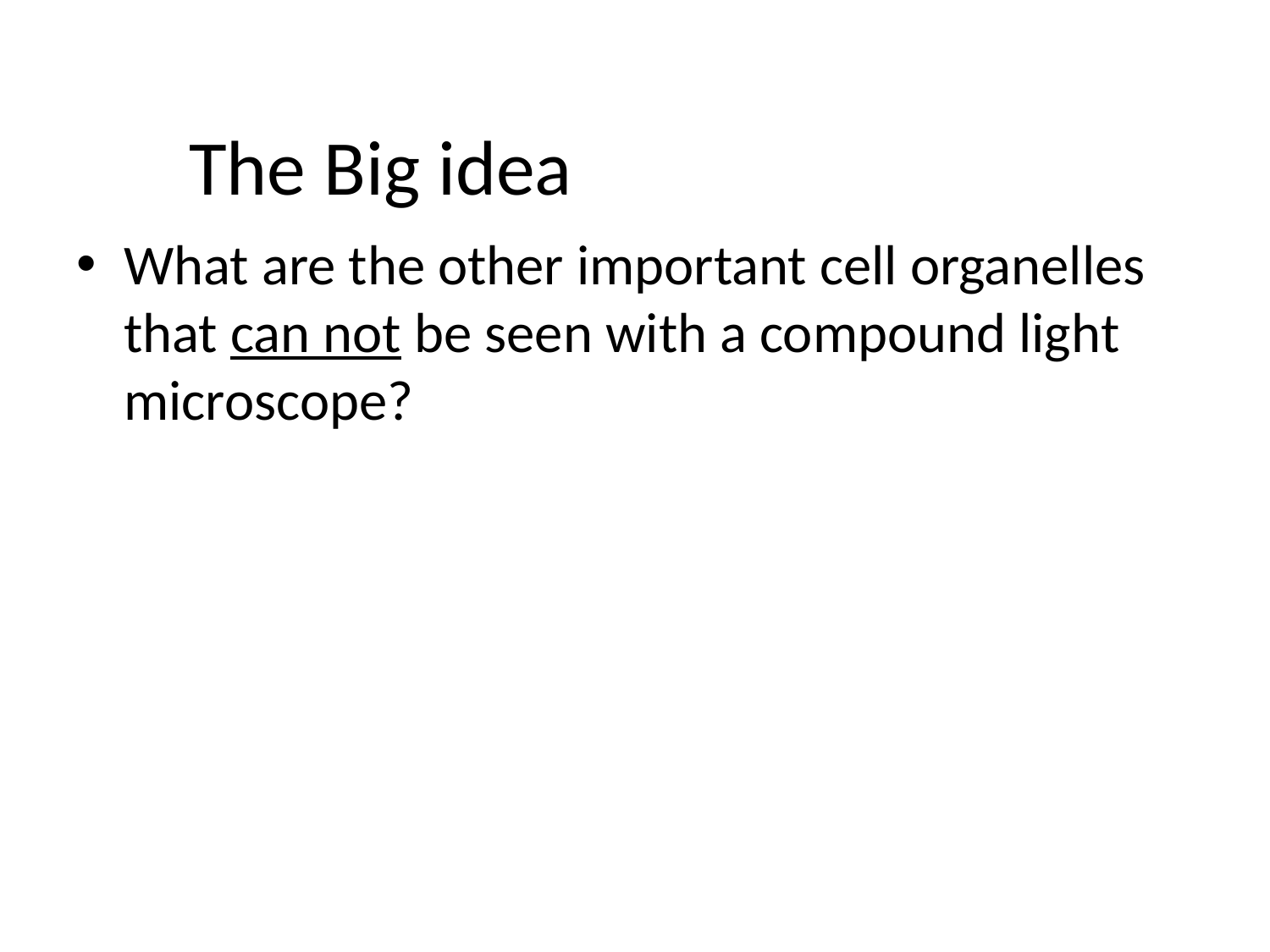

# The Big idea
What are the other important cell organelles that can not be seen with a compound light microscope?